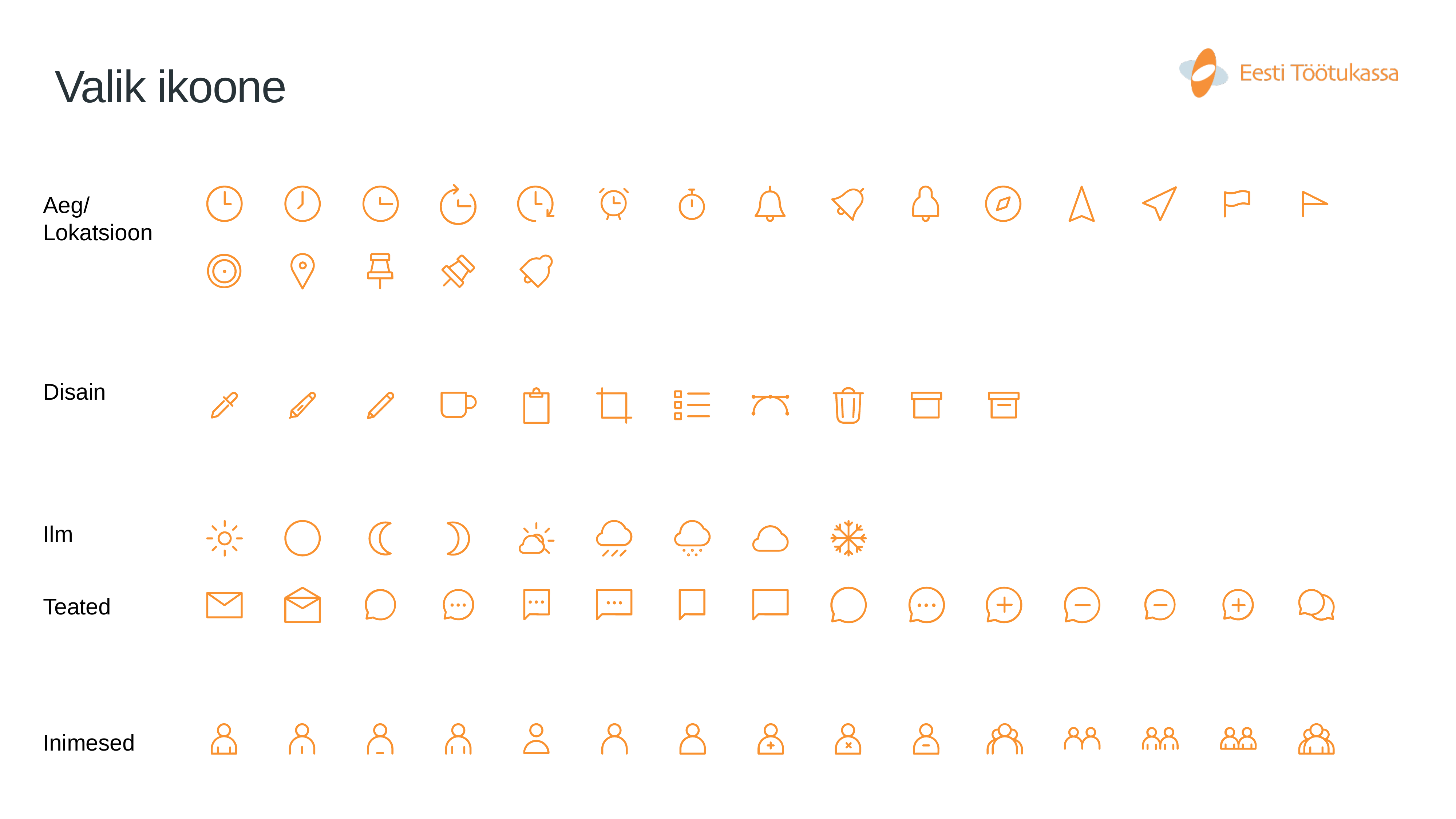

# Valik ikoone

Aeg/
Lokatsioon

Disain

Ilm

Teated

Inimesed